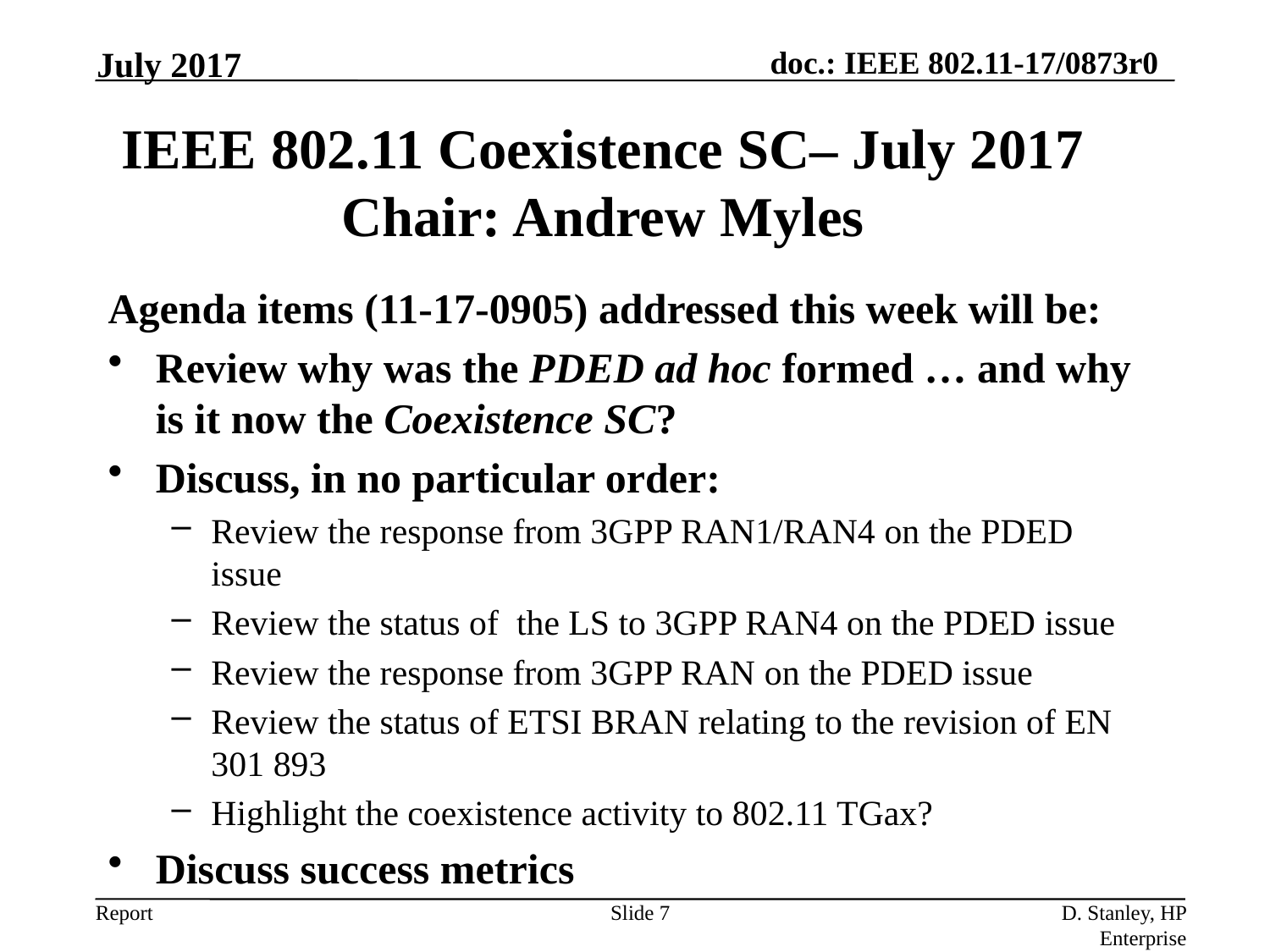

July 2017
IEEE 802.11 Coexistence SC– July 2017
Chair: Andrew Myles
Agenda items (11-17-0905) addressed this week will be:
Review why was the PDED ad hoc formed … and why is it now the Coexistence SC?
Discuss, in no particular order:
Review the response from 3GPP RAN1/RAN4 on the PDED issue
Review the status of  the LS to 3GPP RAN4 on the PDED issue
Review the response from 3GPP RAN on the PDED issue
Review the status of ETSI BRAN relating to the revision of EN 301 893
Highlight the coexistence activity to 802.11 TGax?
Discuss success metrics
Slide 7
D. Stanley, HP Enterprise